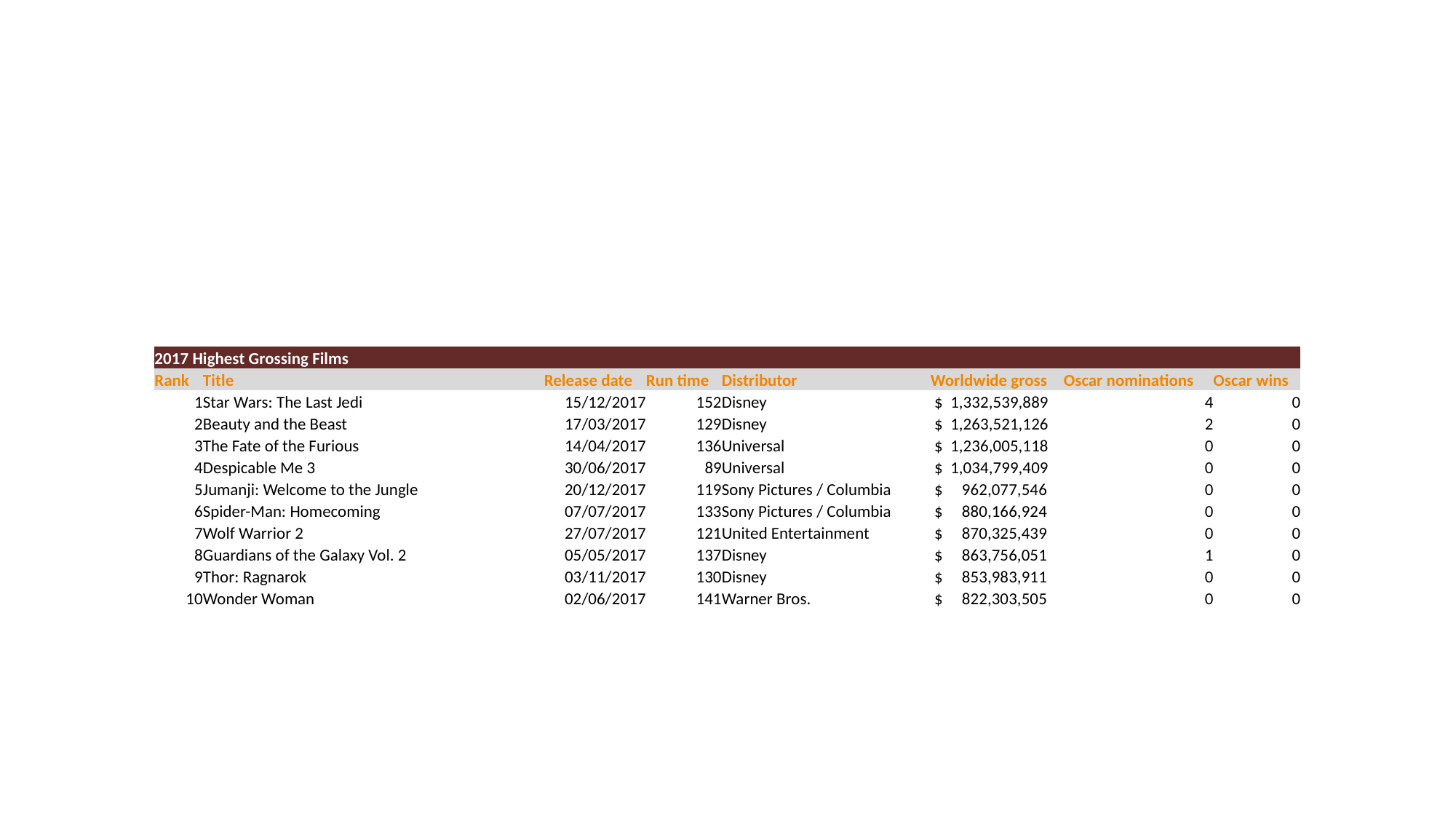

| 2017 Highest Grossing Films |  |  |  |  |  |  |  |
| --- | --- | --- | --- | --- | --- | --- | --- |
| Rank | Title | Release date | Run time | Distributor | Worldwide gross | Oscar nominations | Oscar wins |
| 1 | Star Wars: The Last Jedi | 15/12/2017 | 152 | Disney | $ 1,332,539,889 | 4 | 0 |
| 2 | Beauty and the Beast | 17/03/2017 | 129 | Disney | $ 1,263,521,126 | 2 | 0 |
| 3 | The Fate of the Furious | 14/04/2017 | 136 | Universal | $ 1,236,005,118 | 0 | 0 |
| 4 | Despicable Me 3 | 30/06/2017 | 89 | Universal | $ 1,034,799,409 | 0 | 0 |
| 5 | Jumanji: Welcome to the Jungle | 20/12/2017 | 119 | Sony Pictures / Columbia | $ 962,077,546 | 0 | 0 |
| 6 | Spider-Man: Homecoming | 07/07/2017 | 133 | Sony Pictures / Columbia | $ 880,166,924 | 0 | 0 |
| 7 | Wolf Warrior 2 | 27/07/2017 | 121 | United Entertainment | $ 870,325,439 | 0 | 0 |
| 8 | Guardians of the Galaxy Vol. 2 | 05/05/2017 | 137 | Disney | $ 863,756,051 | 1 | 0 |
| 9 | Thor: Ragnarok | 03/11/2017 | 130 | Disney | $ 853,983,911 | 0 | 0 |
| 10 | Wonder Woman | 02/06/2017 | 141 | Warner Bros. | $ 822,303,505 | 0 | 0 |